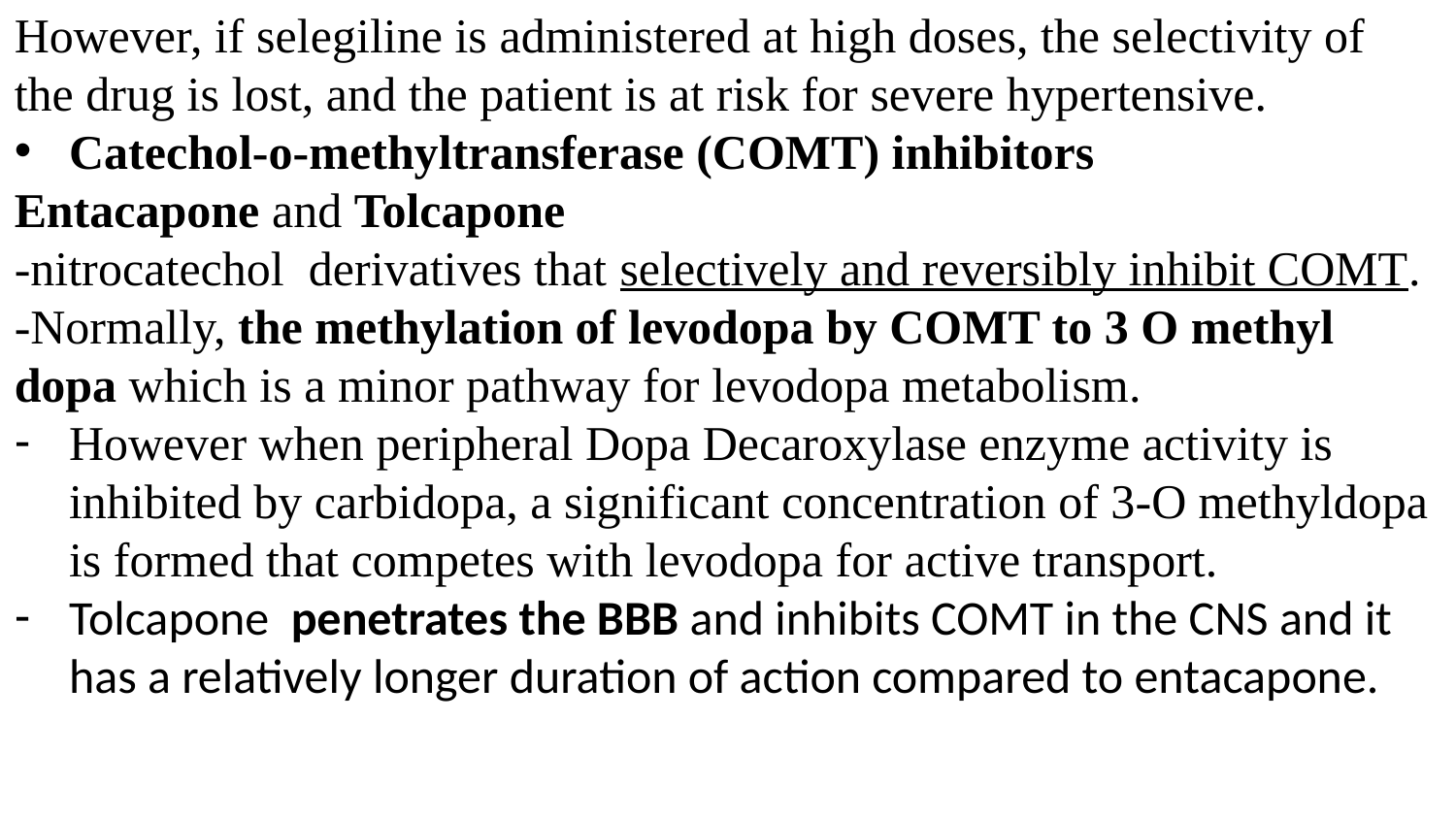

However, if selegiline is administered at high doses, the selectivity of the drug is lost, and the patient is at risk for severe hypertensive.
Catechol-o-methyltransferase (COMT) inhibitors
Entacapone and Tolcapone
-nitrocatechol  derivatives that selectively and reversibly inhibit COMT.
-Normally, the methylation of levodopa by COMT to 3 O methyl dopa which is a minor pathway for levodopa metabolism.
However when peripheral Dopa Decaroxylase enzyme activity is inhibited by carbidopa, a significant concentration of 3-O methyldopa is formed that competes with levodopa for active transport.
Tolcapone  penetrates the BBB and inhibits COMT in the CNS and it has a relatively longer duration of action compared to entacapone.